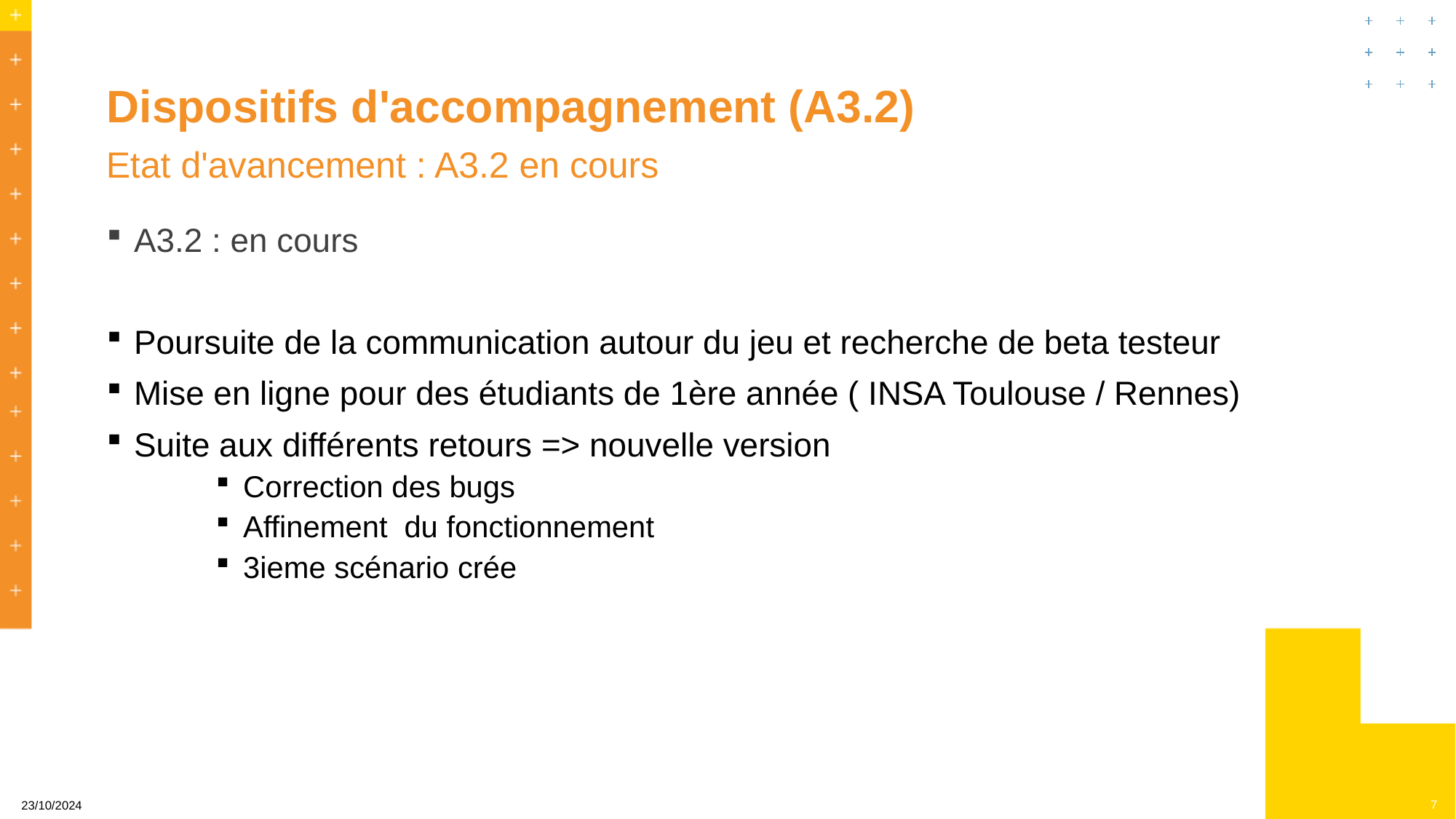

Dispositifs d'accompagnement (A3.2)
Etat d'avancement : A3.2 en cours
A3.2 : en cours

Poursuite de la communication autour du jeu et recherche de beta testeur
Mise en ligne pour des étudiants de 1ère année ( INSA Toulouse / Rennes)
Suite aux différents retours => nouvelle version
Correction des bugs
Affinement  du fonctionnement
3ieme scénario crée
7
23/10/2024